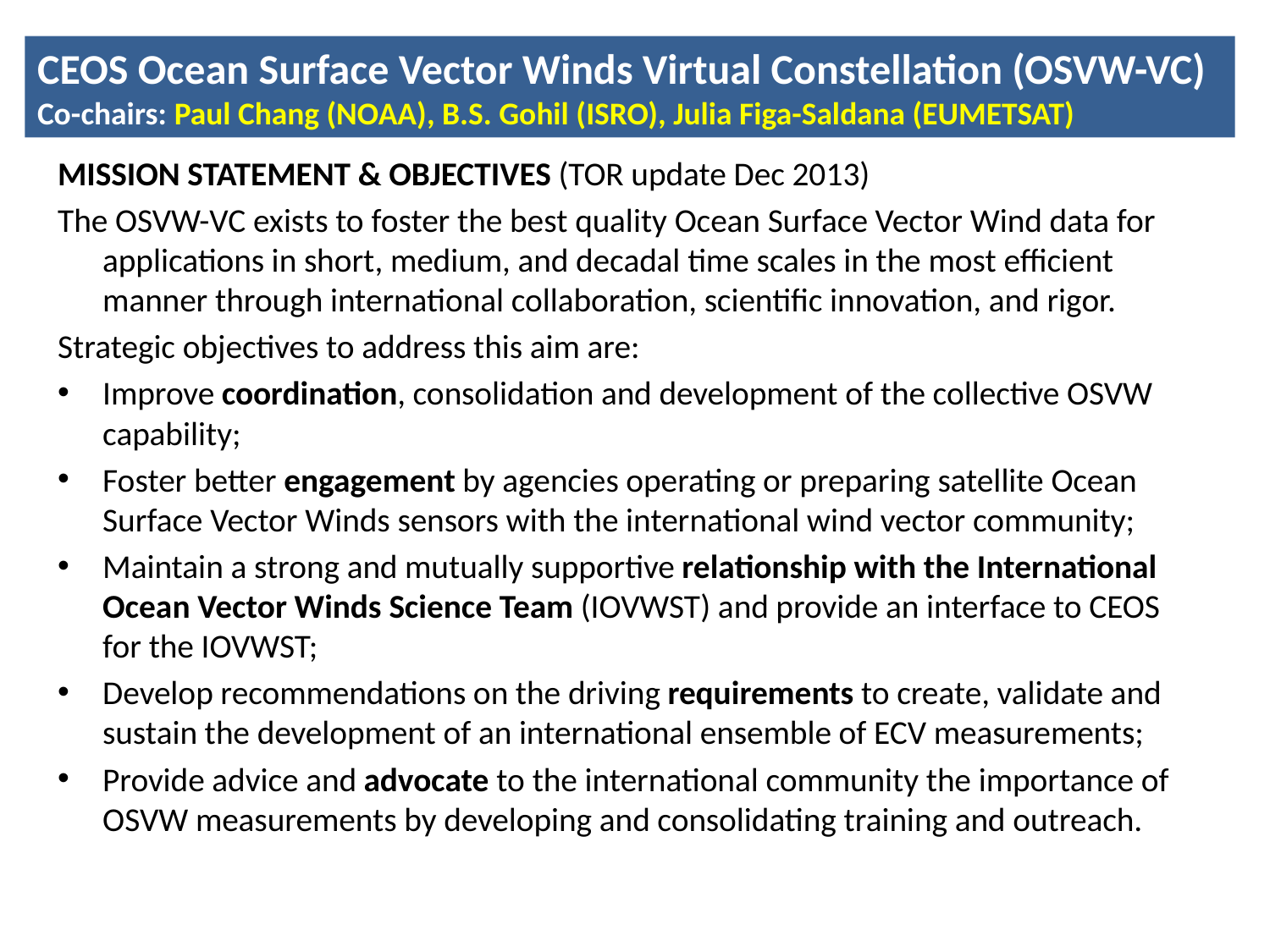

CEOS Ocean Surface Vector Winds Virtual Constellation (OSVW-VC)
Co-chairs: Paul Chang (NOAA), B.S. Gohil (ISRO), Julia Figa-Saldana (EUMETSAT)
MISSION STATEMENT & OBJECTIVES (TOR update Dec 2013)
The OSVW-VC exists to foster the best quality Ocean Surface Vector Wind data for applications in short, medium, and decadal time scales in the most efficient manner through international collaboration, scientific innovation, and rigor.
Strategic objectives to address this aim are:
Improve coordination, consolidation and development of the collective OSVW capability;
Foster better engagement by agencies operating or preparing satellite Ocean Surface Vector Winds sensors with the international wind vector community;
Maintain a strong and mutually supportive relationship with the International Ocean Vector Winds Science Team (IOVWST) and provide an interface to CEOS for the IOVWST;
Develop recommendations on the driving requirements to create, validate and sustain the development of an international ensemble of ECV measurements;
Provide advice and advocate to the international community the importance of OSVW measurements by developing and consolidating training and outreach.